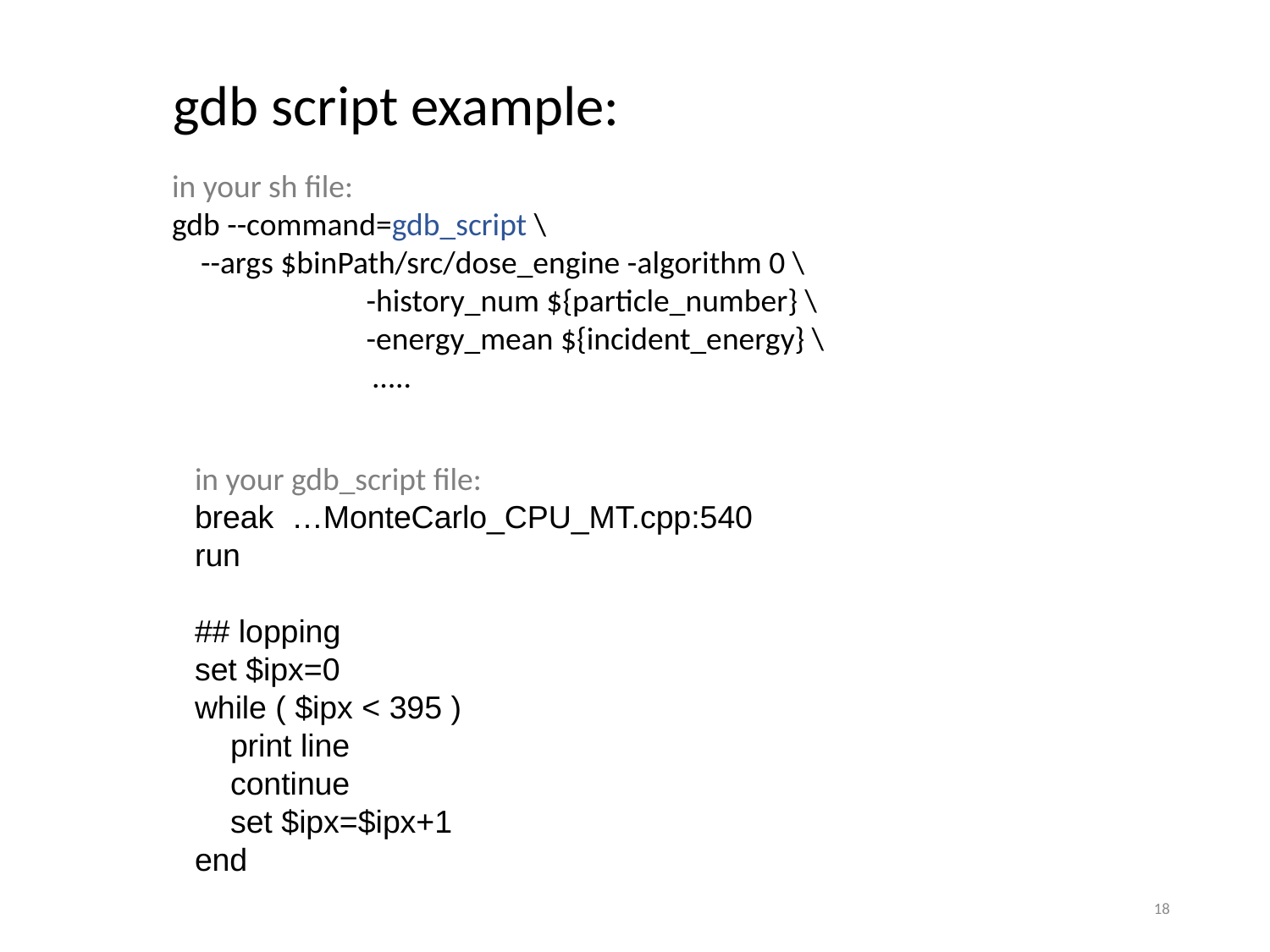

gdb script example:
in your sh file:
gdb --command=gdb_script \
    --args $binPath/src/dose_engine -algorithm 0 \
                           -history_num ${particle_number} \
                           -energy_mean ${incident_energy} \
                            …..
in your gdb_script file:
break  …MonteCarlo_CPU_MT.cpp:540
run

## lopping
set $ipx=0
while ( $ipx < 395 )
    print line
    continue
    set $ipx=$ipx+1
end
18